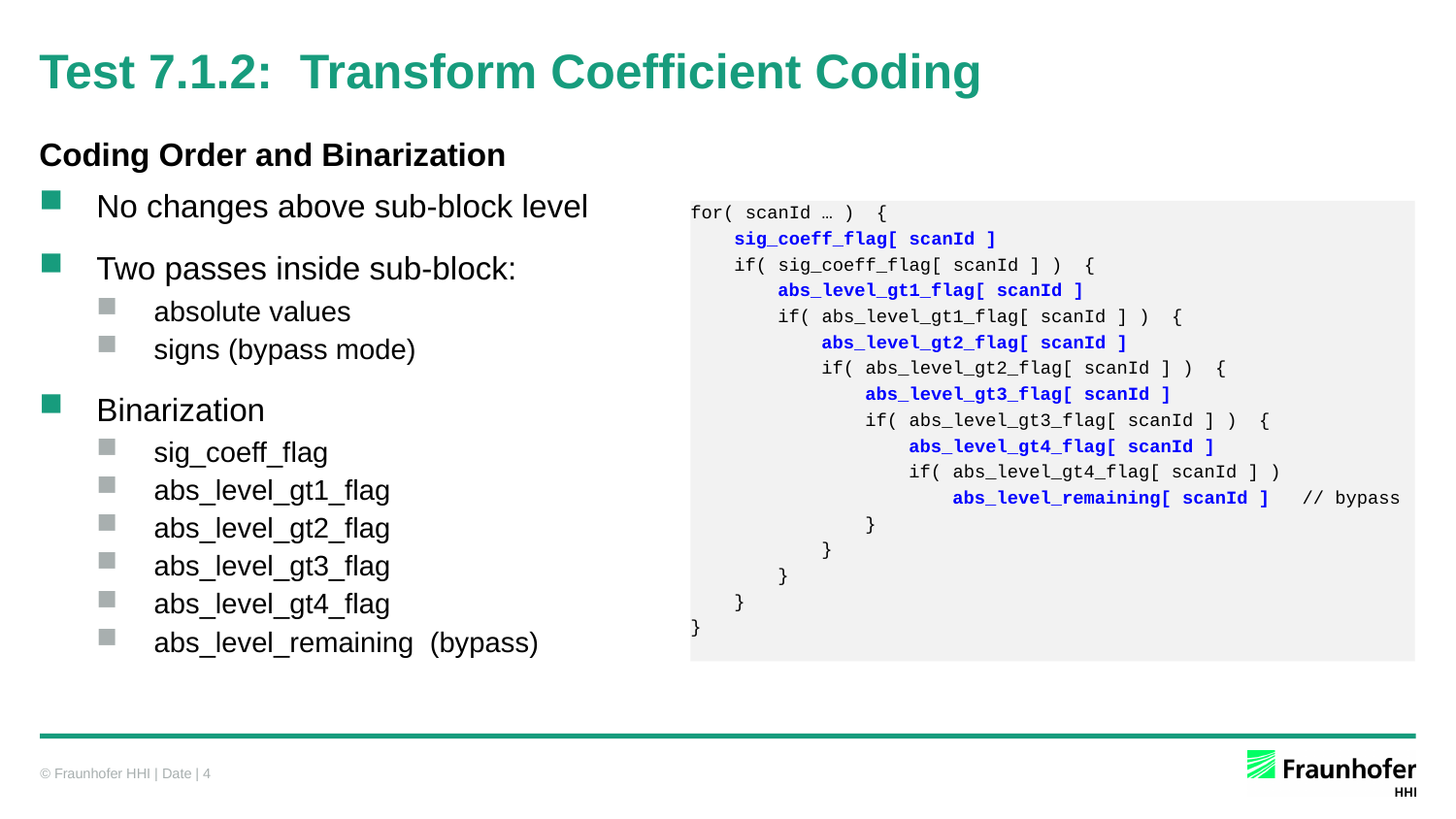

# Test 7.1.2:  Transform Coefficient Coding
Coding Order and Binarization
No changes above sub-block level
Two passes inside sub-block:
absolute values
signs (bypass mode)
Binarization
sig_coeff_flag
abs_level_gt1_flag
abs_level_gt2_flag
abs_level_gt3_flag
abs_level_gt4_flag
abs_level_remaining  (bypass)

for( scanId … )  {
    sig_coeff_flag[ scanId ]
    if( sig_coeff_flag[ scanId ] )  {
        abs_level_gt1_flag[ scanId ]
        if( abs_level_gt1_flag[ scanId ] )  {
            abs_level_gt2_flag[ scanId ]
            if( abs_level_gt2_flag[ scanId ] )  {
                abs_level_gt3_flag[ scanId ]
                if( abs_level_gt3_flag[ scanId ] )  {
                    abs_level_gt4_flag[ scanId ]
                    if( abs_level_gt4_flag[ scanId ] )
                        abs_level_remaining[ scanId ]   // bypass
                }
            }
        }
    }
}